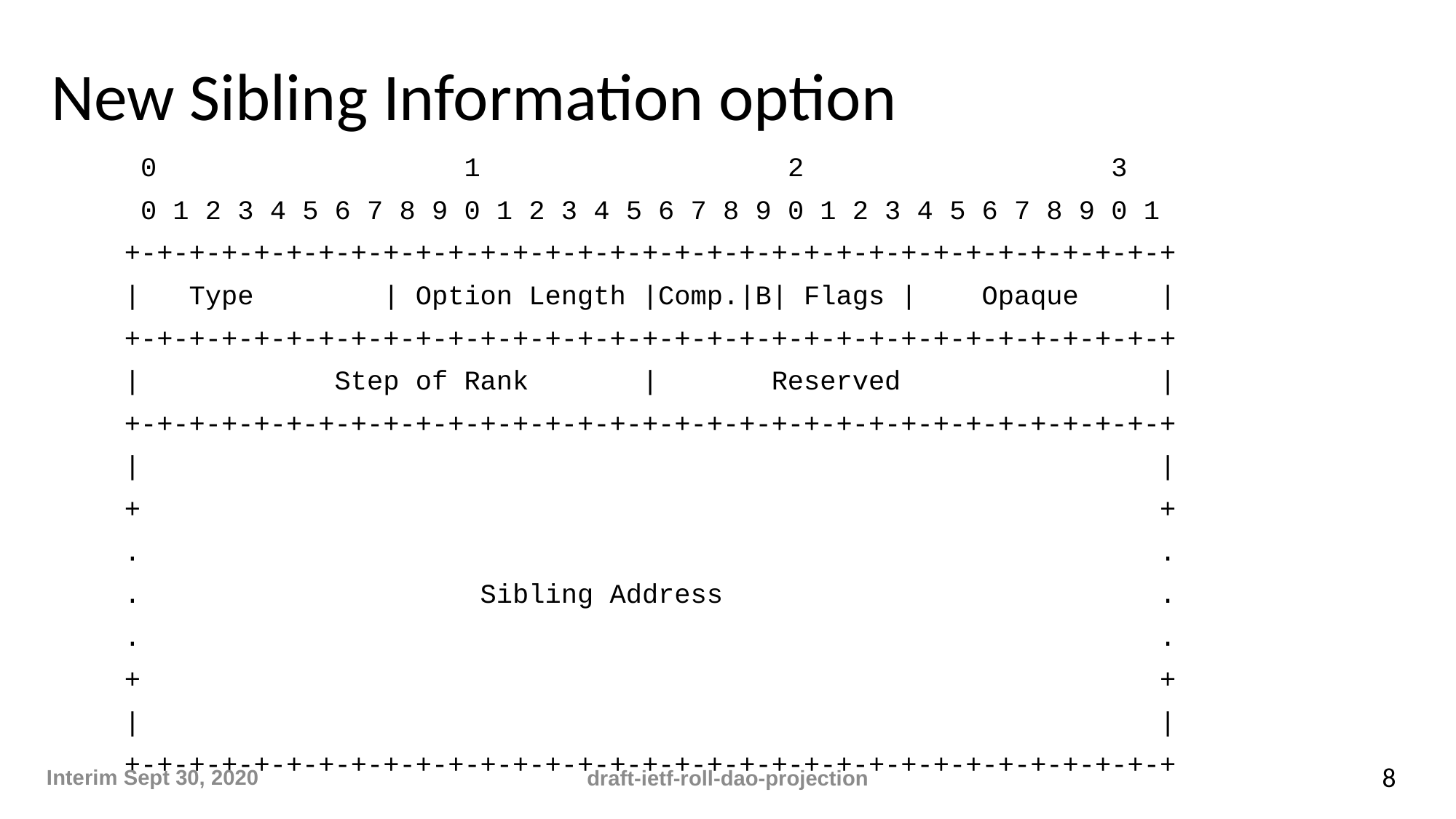

# New Sibling Information option
        0                   1                   2                   3
        0 1 2 3 4 5 6 7 8 9 0 1 2 3 4 5 6 7 8 9 0 1 2 3 4 5 6 7 8 9 0 1
       +-+-+-+-+-+-+-+-+-+-+-+-+-+-+-+-+-+-+-+-+-+-+-+-+-+-+-+-+-+-+-+-+
       |   Type        | Option Length |Comp.|B| Flags |    Opaque     |
       +-+-+-+-+-+-+-+-+-+-+-+-+-+-+-+-+-+-+-+-+-+-+-+-+-+-+-+-+-+-+-+-+
       |            Step of Rank       |       Reserved                |
       +-+-+-+-+-+-+-+-+-+-+-+-+-+-+-+-+-+-+-+-+-+-+-+-+-+-+-+-+-+-+-+-+
       |                                                               |
       +                                                               +
       .                                                               .
       .                     Sibling Address                           .
       .                                                               .
       +                                                               +
       |                                                               |
       +-+-+-+-+-+-+-+-+-+-+-+-+-+-+-+-+-+-+-+-+-+-+-+-+-+-+-+-+-+-+-+-+
Interim Sept 30, 2020
8
draft-ietf-roll-dao-projection